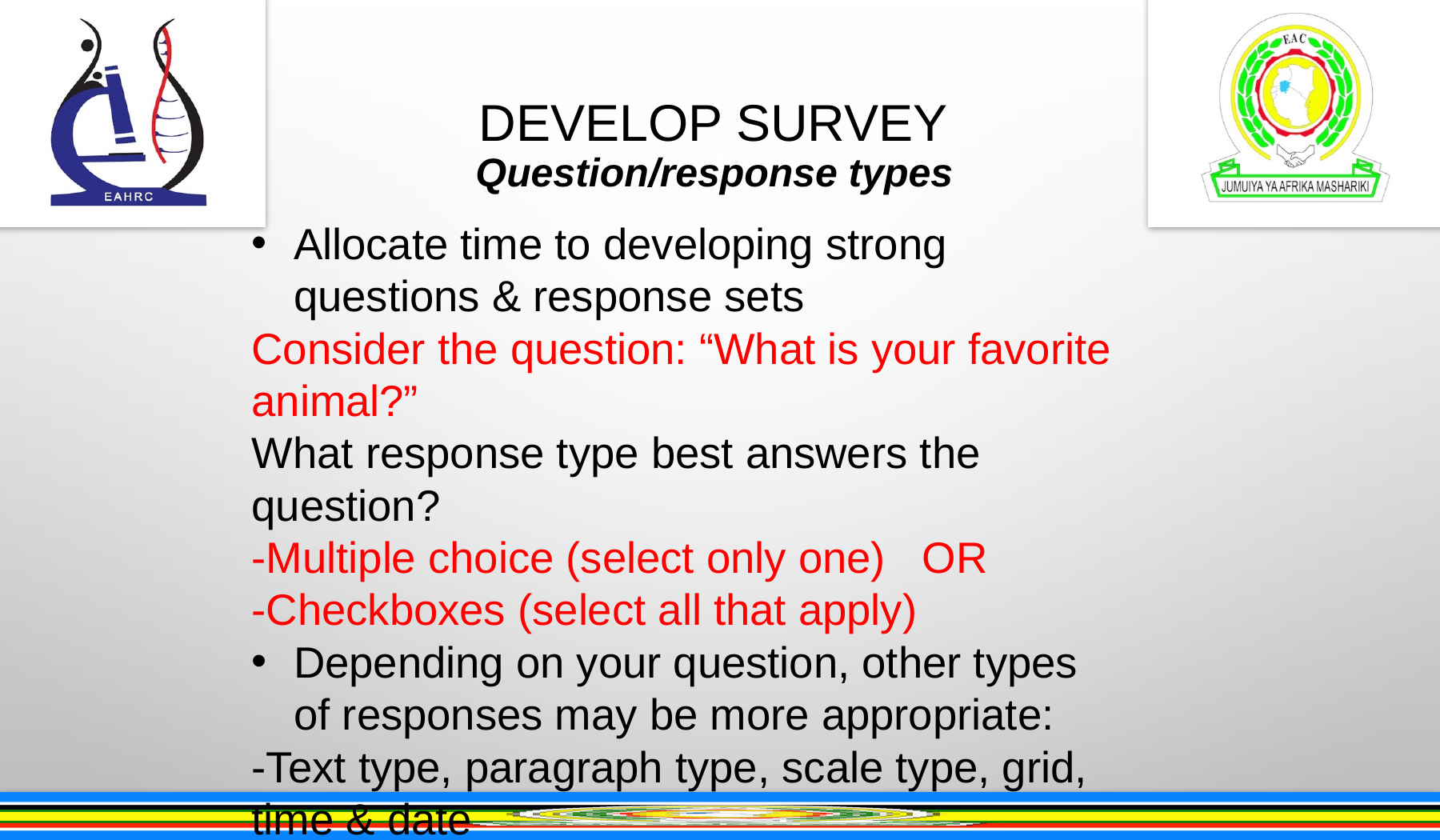

# Develop survey Question/response types
Allocate time to developing strong questions & response sets
Consider the question: “What is your favorite animal?”
What response type best answers the question?
-Multiple choice (select only one)   OR
-Checkboxes (select all that apply)
Depending on your question, other types of responses may be more appropriate:
-Text type, paragraph type, scale type, grid, time & date